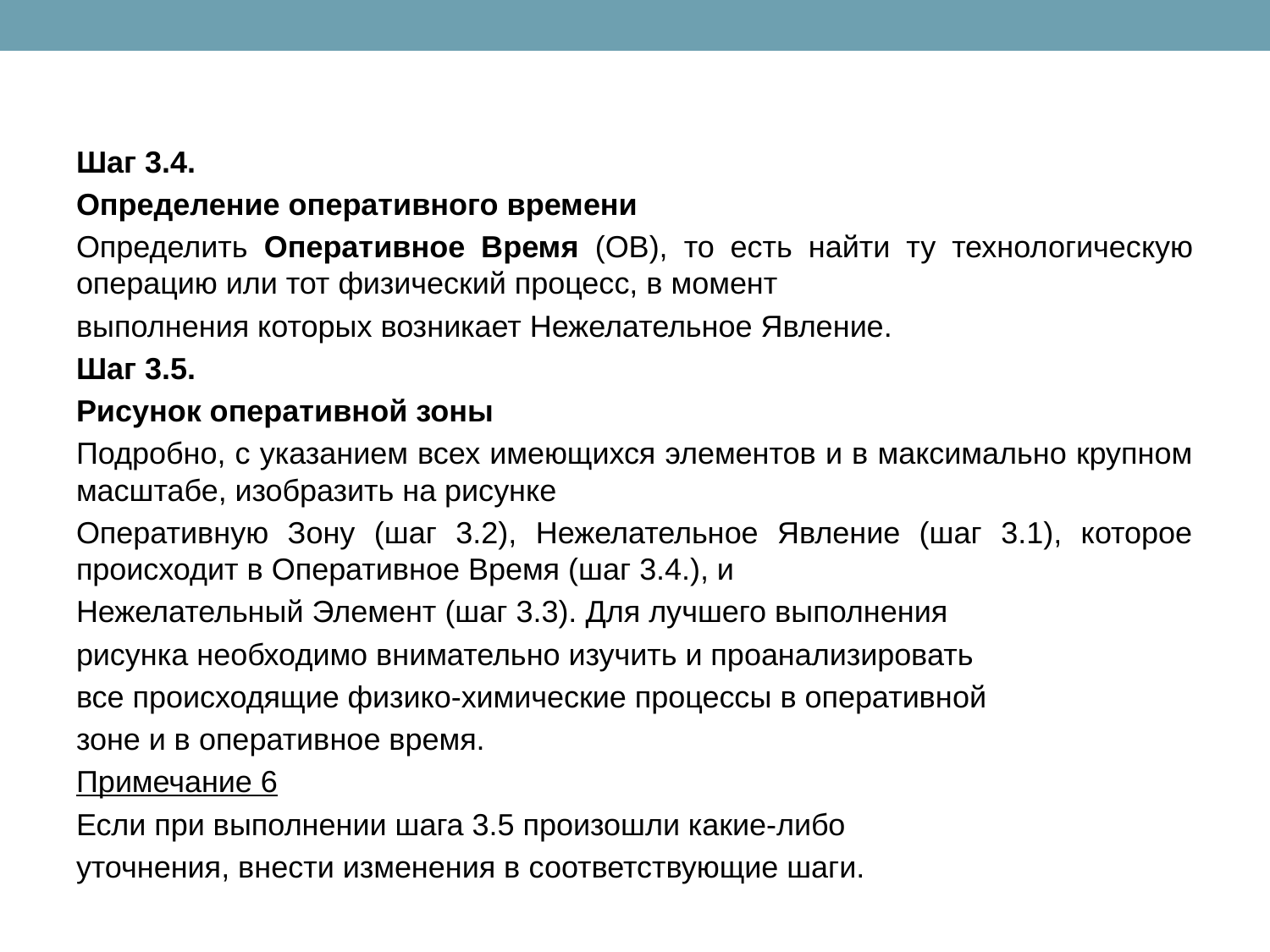

Шаг 3.4.
Определение оперативного времени
Определить Оперативное Время (ОВ), то есть найти ту технологическую операцию или тот физический процесс, в момент
выполнения которых возникает Нежелательное Явление.
Шаг 3.5.
Рисунок оперативной зоны
Подробно, с указанием всех имеющихся элементов и в максимально крупном масштабе, изобразить на рисунке
Оперативную Зону (шаг 3.2), Нежелательное Явление (шаг 3.1), которое происходит в Оперативное Время (шаг 3.4.), и
Нежелательный Элемент (шаг 3.3). Для лучшего выполнения
рисунка необходимо внимательно изучить и проанализировать
все происходящие физико-химические процессы в оперативной
зоне и в оперативное время.
Примечание 6
Если при выполнении шага 3.5 произошли какие-либо
уточнения, внести изменения в соответствующие шаги.